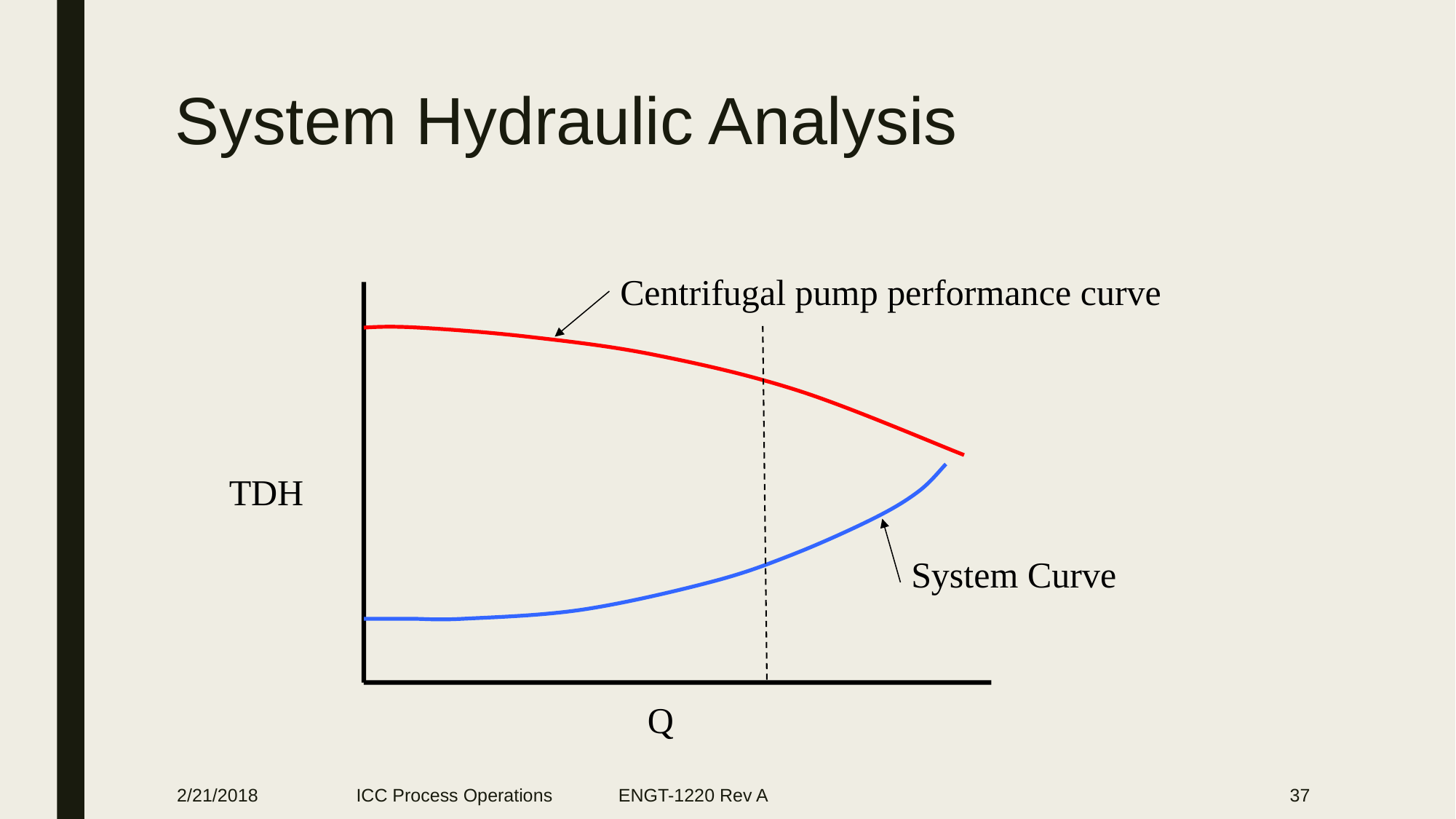

# System Hydraulic Analysis
Centrifugal pump performance curve

TDH

System Curve

Q
2/21/2018
ICC Process Operations             ENGT-1220 Rev A
37